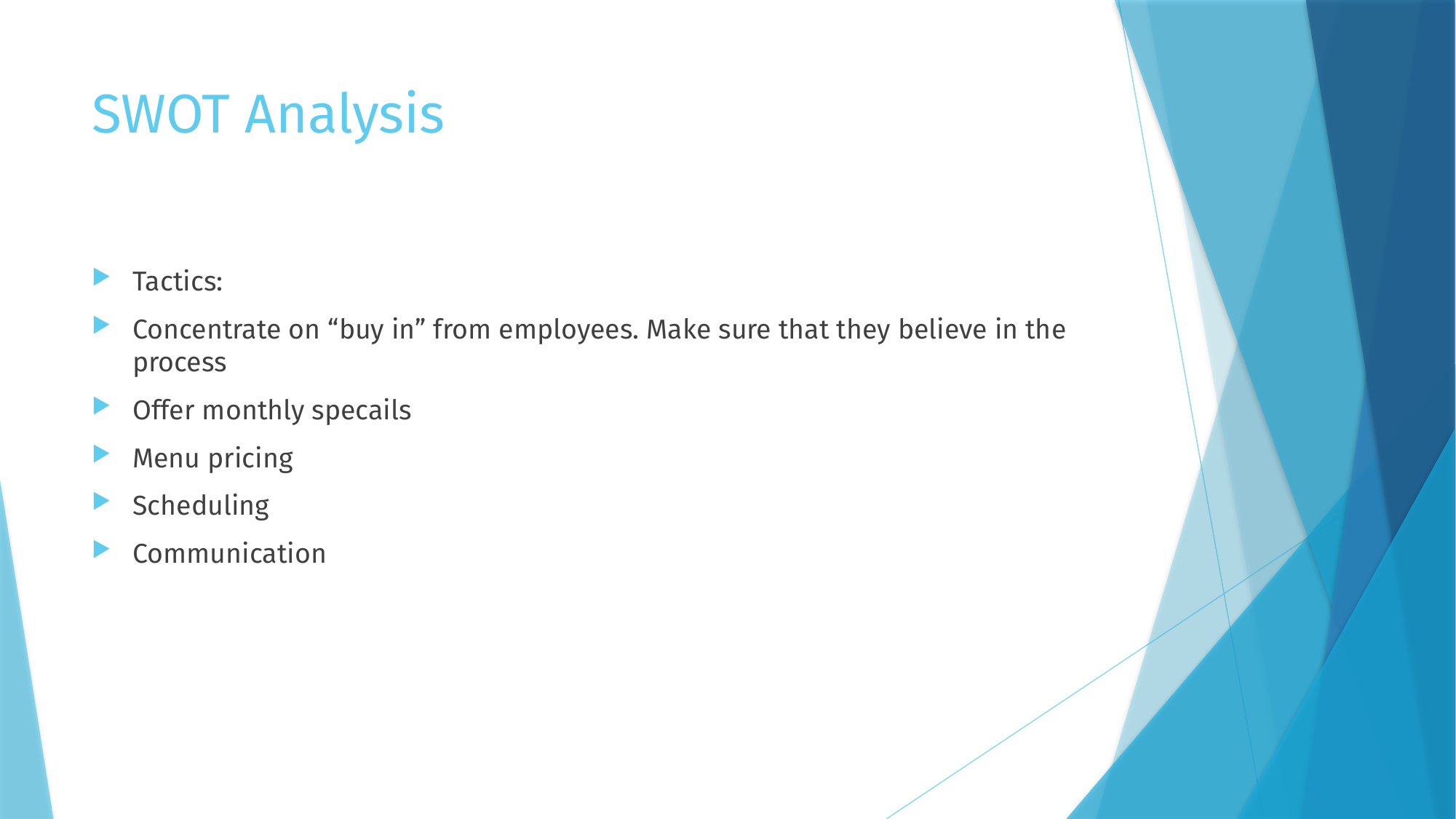

# SWOT Analysis
Tactics:
Concentrate on “buy in” from employees. Make sure that they believe in the process
Offer monthly specails
Menu pricing
Scheduling
Communication